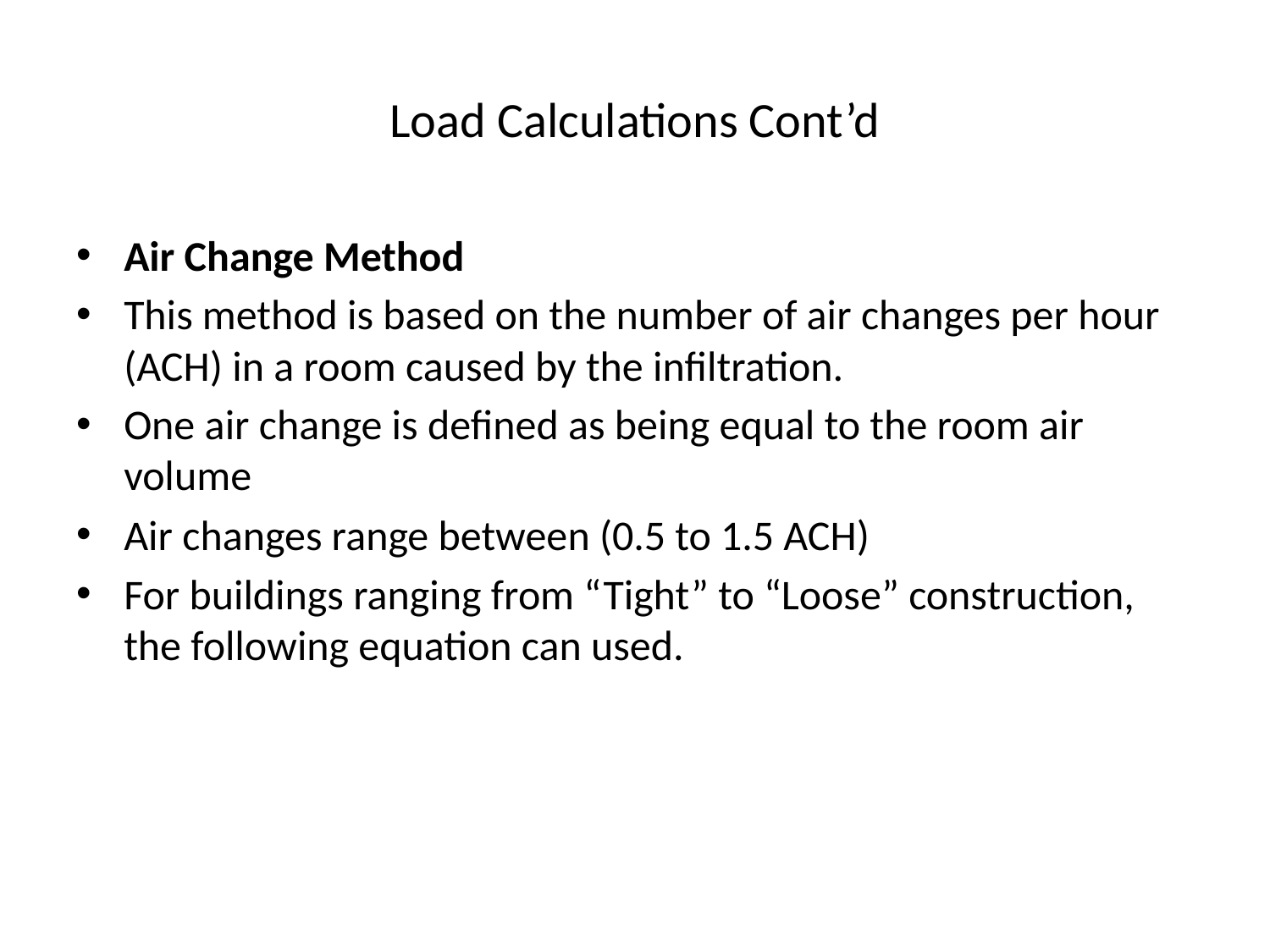

# Load Calculations Cont’d
Air Change Method
This method is based on the number of air changes per hour (ACH) in a room caused by the infiltration.
One air change is defined as being equal to the room air volume
Air changes range between (0.5 to 1.5 ACH)
For buildings ranging from “Tight” to “Loose” construction, the following equation can used.